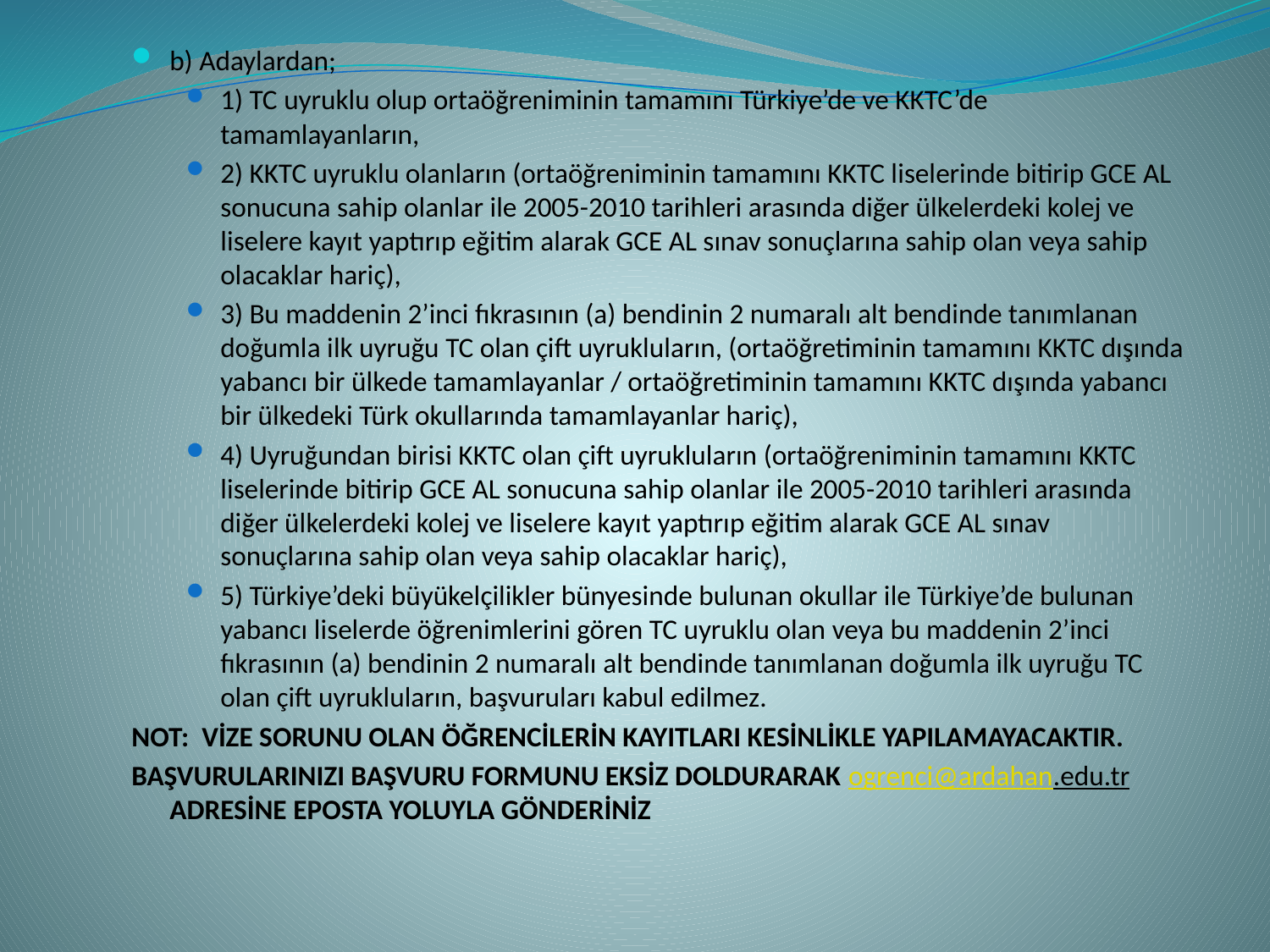

b) Adaylardan;
1) TC uyruklu olup ortaöğreniminin tamamını Türkiye’de ve KKTC’de tamamlayanların,
2) KKTC uyruklu olanların (ortaöğreniminin tamamını KKTC liselerinde bitirip GCE AL sonucuna sahip olanlar ile 2005-2010 tarihleri arasında diğer ülkelerdeki kolej ve liselere kayıt yaptırıp eğitim alarak GCE AL sınav sonuçlarına sahip olan veya sahip olacaklar hariç),
3) Bu maddenin 2’inci fıkrasının (a) bendinin 2 numaralı alt bendinde tanımlanan doğumla ilk uyruğu TC olan çift uyrukluların, (ortaöğretiminin tamamını KKTC dışında yabancı bir ülkede tamamlayanlar / ortaöğretiminin tamamını KKTC dışında yabancı bir ülkedeki Türk okullarında tamamlayanlar hariç),
4) Uyruğundan birisi KKTC olan çift uyrukluların (ortaöğreniminin tamamını KKTC liselerinde bitirip GCE AL sonucuna sahip olanlar ile 2005-2010 tarihleri arasında diğer ülkelerdeki kolej ve liselere kayıt yaptırıp eğitim alarak GCE AL sınav sonuçlarına sahip olan veya sahip olacaklar hariç),
5) Türkiye’deki büyükelçilikler bünyesinde bulunan okullar ile Türkiye’de bulunan yabancı liselerde öğrenimlerini gören TC uyruklu olan veya bu maddenin 2’inci fıkrasının (a) bendinin 2 numaralı alt bendinde tanımlanan doğumla ilk uyruğu TC olan çift uyrukluların, başvuruları kabul edilmez.
NOT:  VİZE SORUNU OLAN ÖĞRENCİLERİN KAYITLARI KESİNLİKLE YAPILAMAYACAKTIR.
BAŞVURULARINIZI BAŞVURU FORMUNU EKSİZ DOLDURARAK ogrenci@ardahan.edu.tr  ADRESİNE EPOSTA YOLUYLA GÖNDERİNİZ